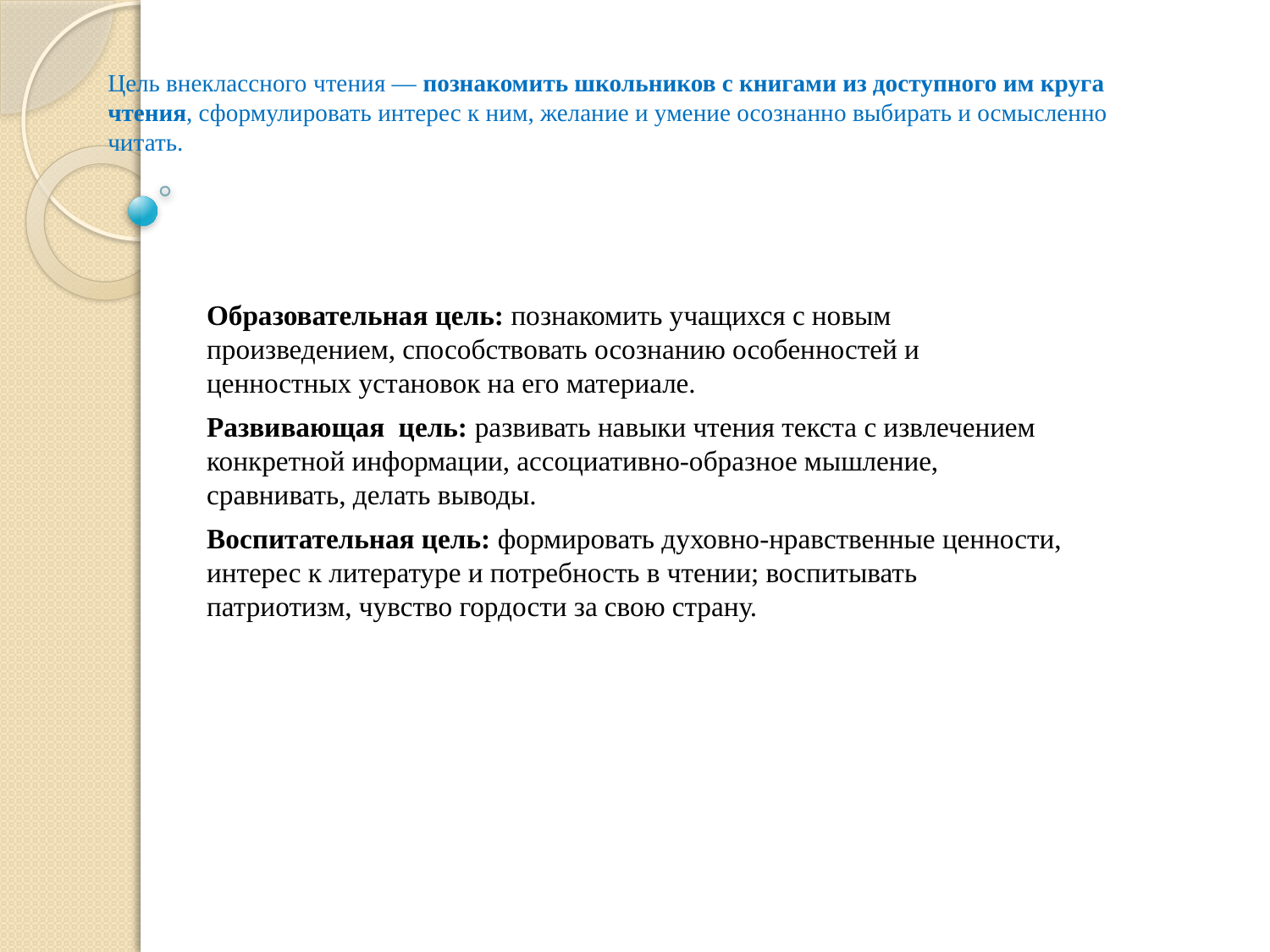

# Цель внеклассного чтения — познакомить школьников с книгами из доступного им круга чтения, сформулировать интерес к ним, желание и умение осознанно выбирать и осмысленно читать.
Образовательная цель: познакомить учащихся с новым произведением, способствовать осознанию особенностей и ценностных установок на его материале.
Развивающая  цель: развивать навыки чтения текста с извлечением конкретной информации, ассоциативно-образное мышление, сравнивать, делать выводы.
Воспитательная цель: формировать духовно-нравственные ценности, интерес к литературе и потребность в чтении; воспитывать патриотизм, чувство гордости за свою страну.